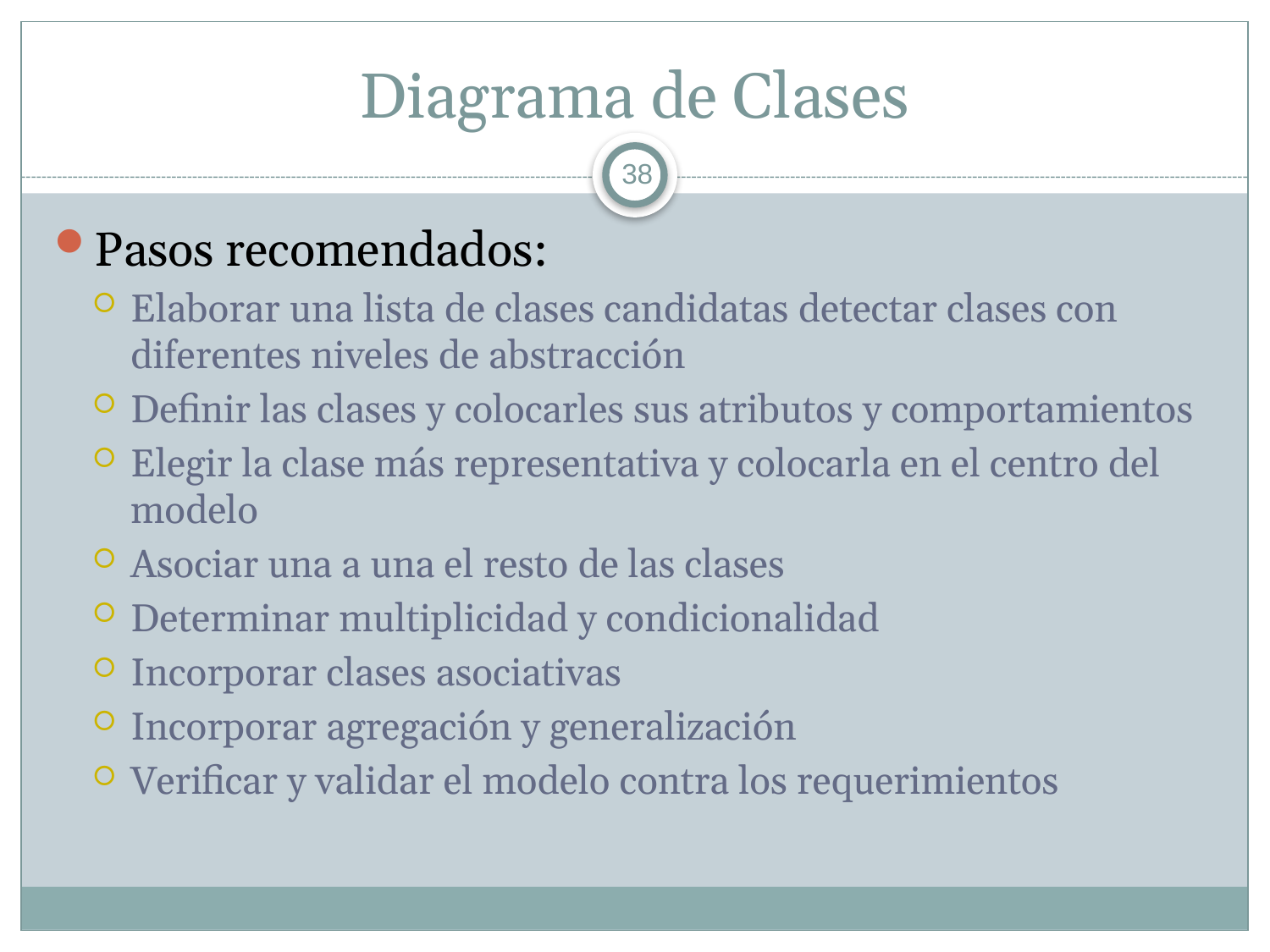

# Diagrama de Clases
38
Pasos recomendados:
Elaborar una lista de clases candidatas detectar clases con diferentes niveles de abstracción
Definir las clases y colocarles sus atributos y comportamientos
Elegir la clase más representativa y colocarla en el centro del modelo
Asociar una a una el resto de las clases
Determinar multiplicidad y condicionalidad
Incorporar clases asociativas
Incorporar agregación y generalización
Verificar y validar el modelo contra los requerimientos